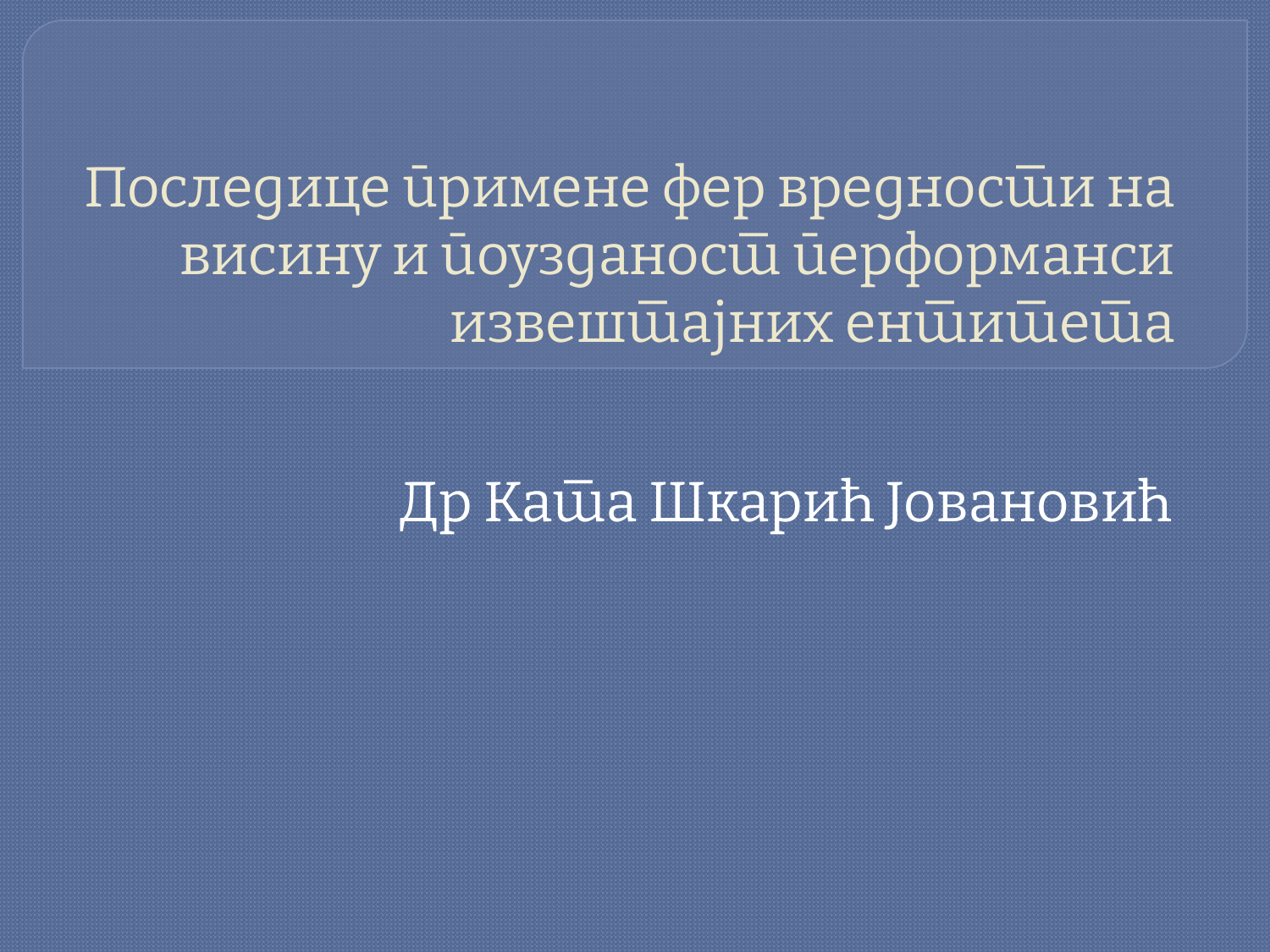

# Последице примене фер вредности на висину и поузданост перформанси извештајних ентитета

Др Ката Шкарић Јовановић